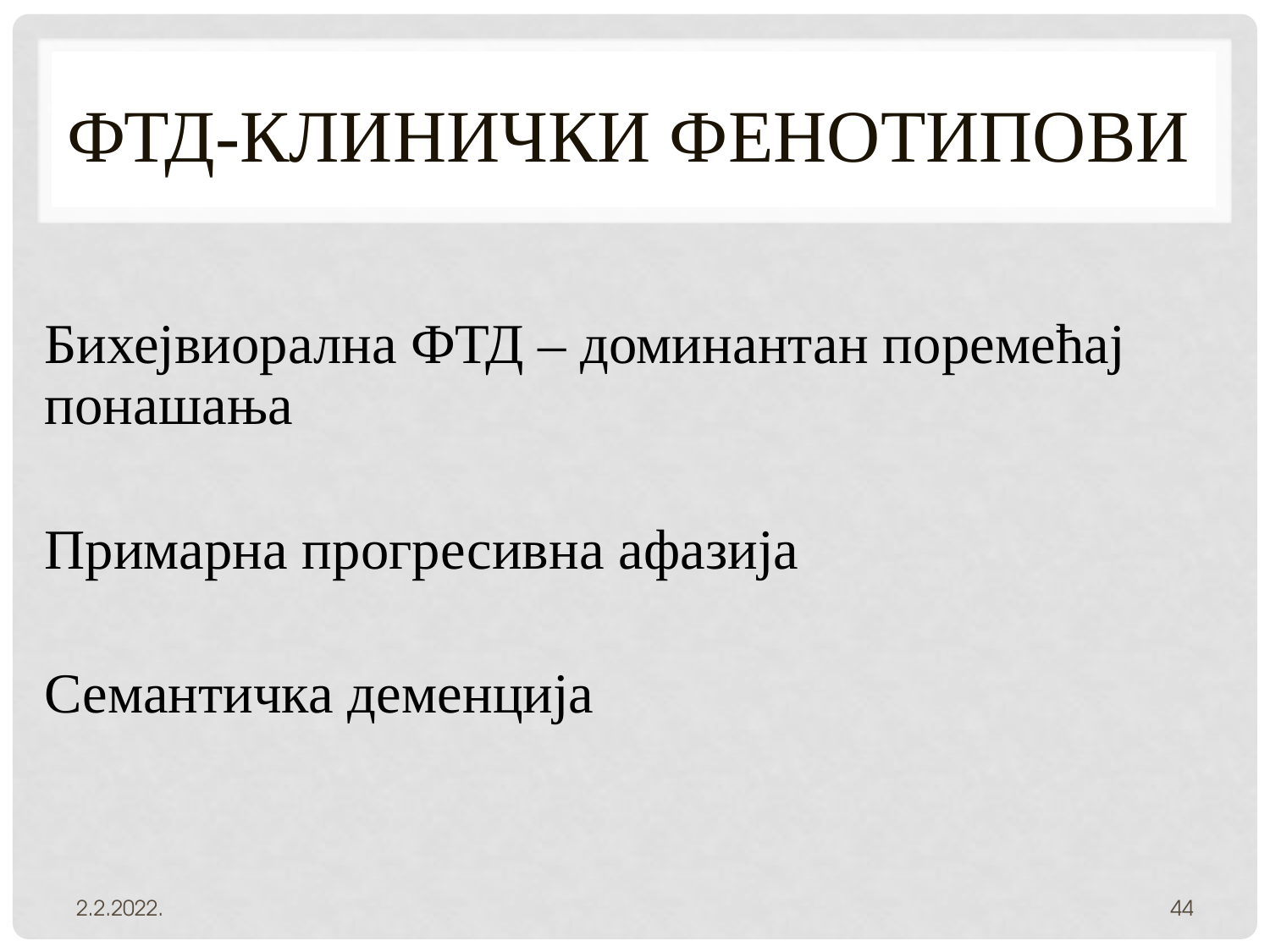

# ФТД-клинички фенотипови

Бихејвиорална ФТД – доминантан поремећај понашања

Примарна прогресивна афазија

Семантичка деменција
2.2.2022.
44